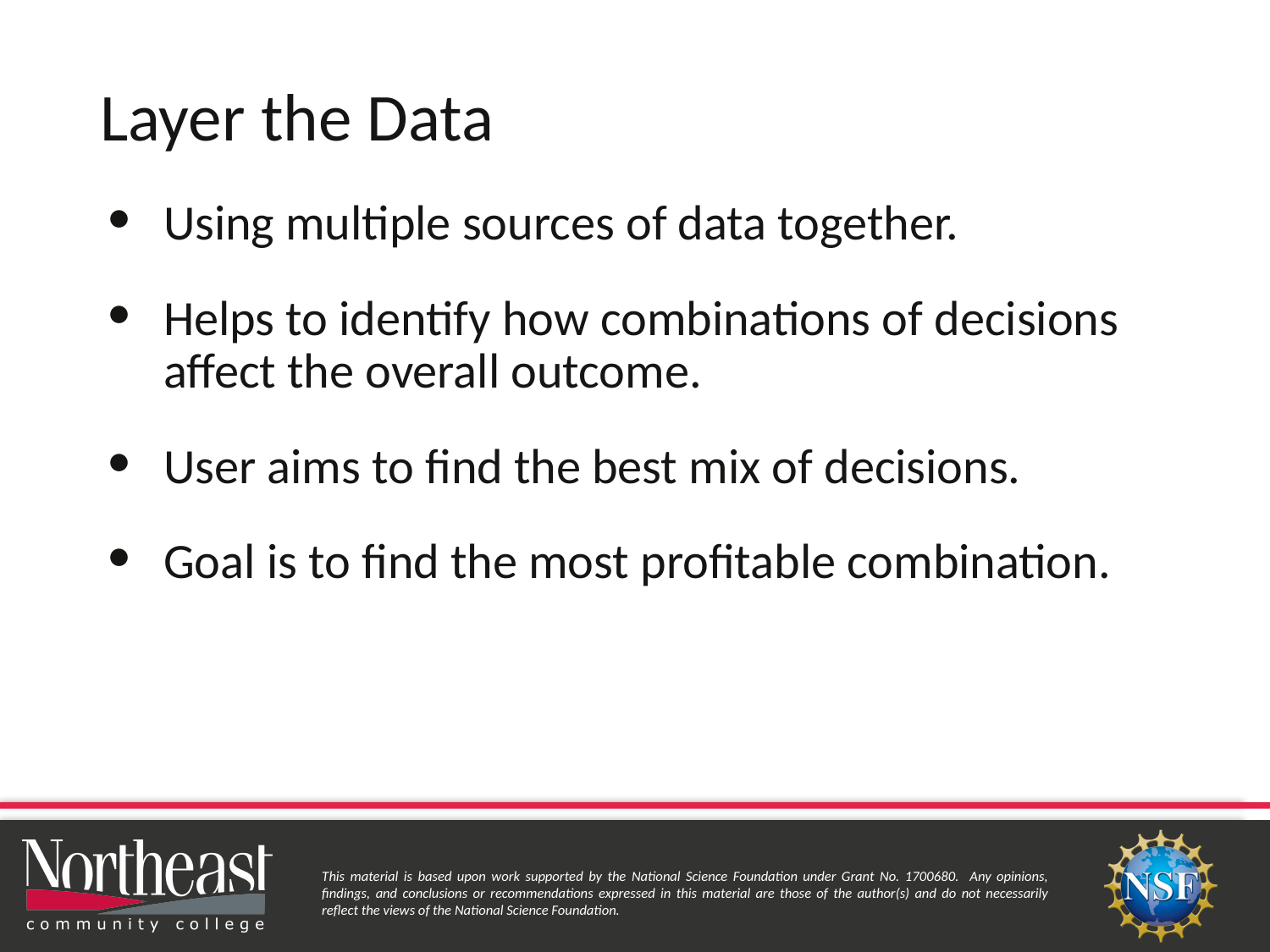

# Layer the Data
Using multiple sources of data together.

Helps to identify how combinations of decisions affect the overall outcome.

User aims to find the best mix of decisions.

Goal is to find the most profitable combination.